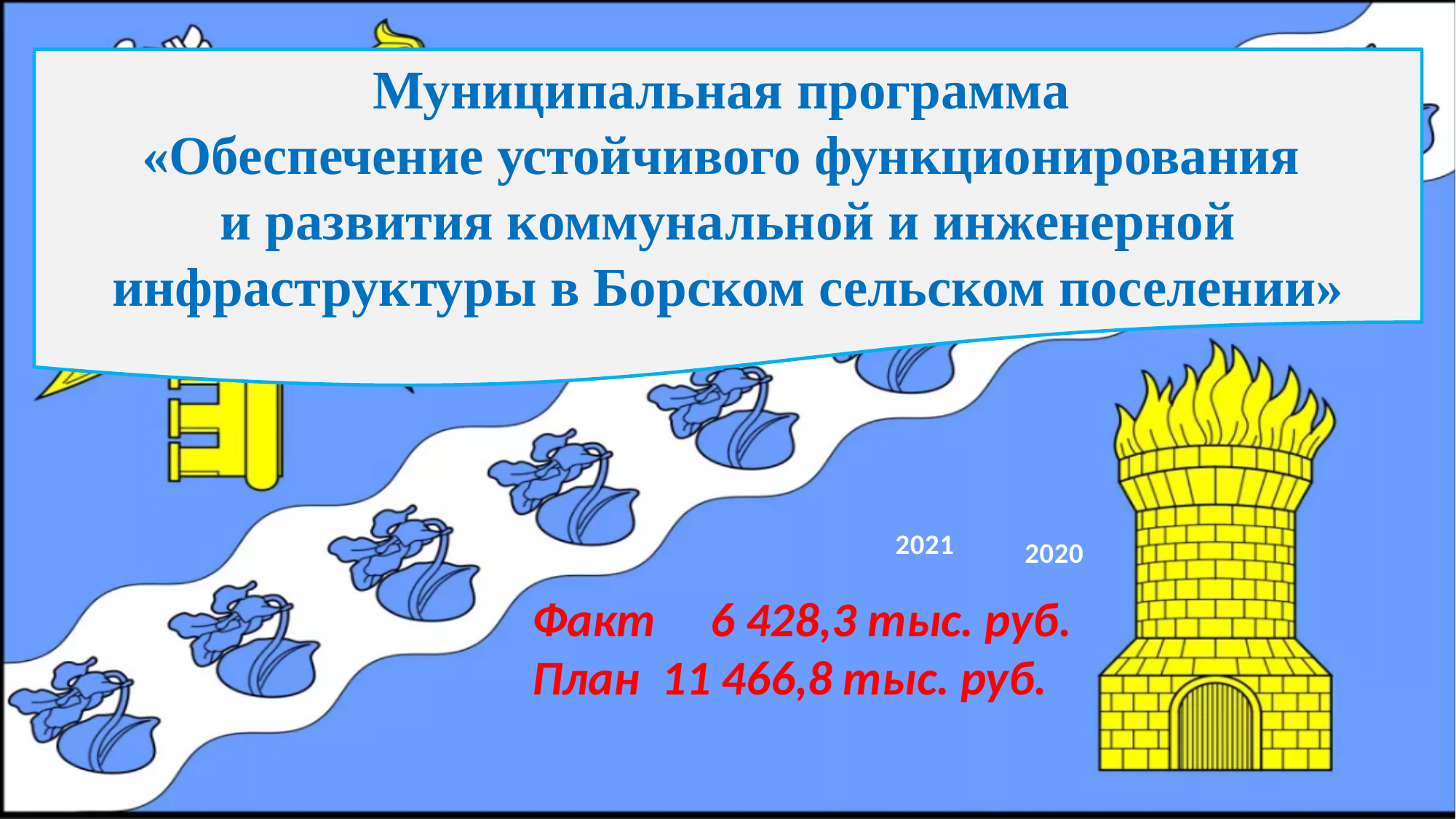

Муниципальная программа
«Обеспечение устойчивого функционирования
и развития коммунальной и инженерной инфраструктуры в Борском сельском поселении»

[unsupported chart]

[unsupported chart]

Факт     6 428,3 тыс. руб.
План  11 466,8 тыс. руб.